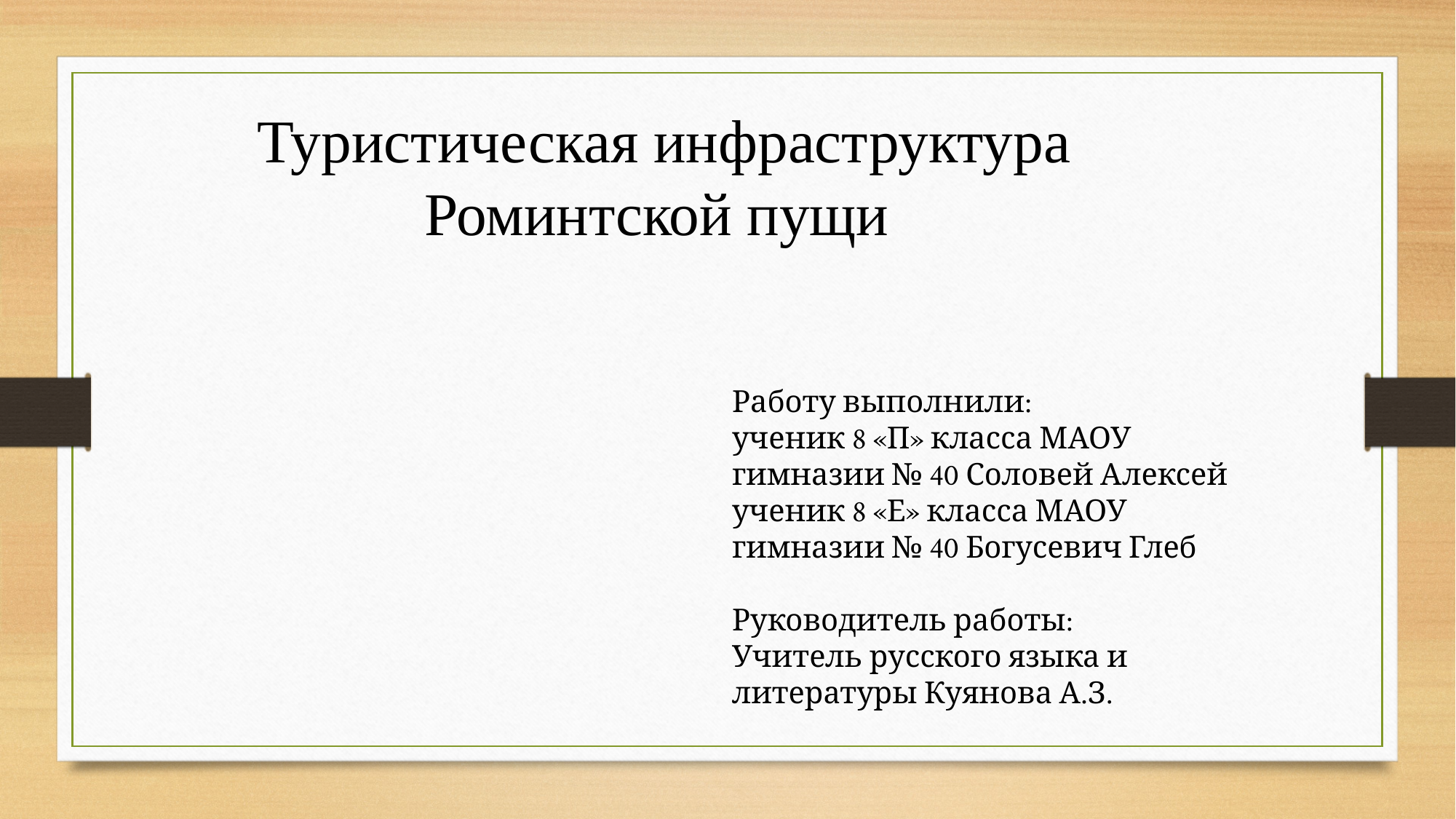

Туристическая инфраструктура Роминтской пущи
Работу выполнили:
ученик 8 «П» класса МАОУ гимназии № 40 Соловей Алексей
ученик 8 «Е» класса МАОУ гимназии № 40 Богусевич Глеб

Руководитель работы:
Учитель русского языка и литературы Куянова А.З.